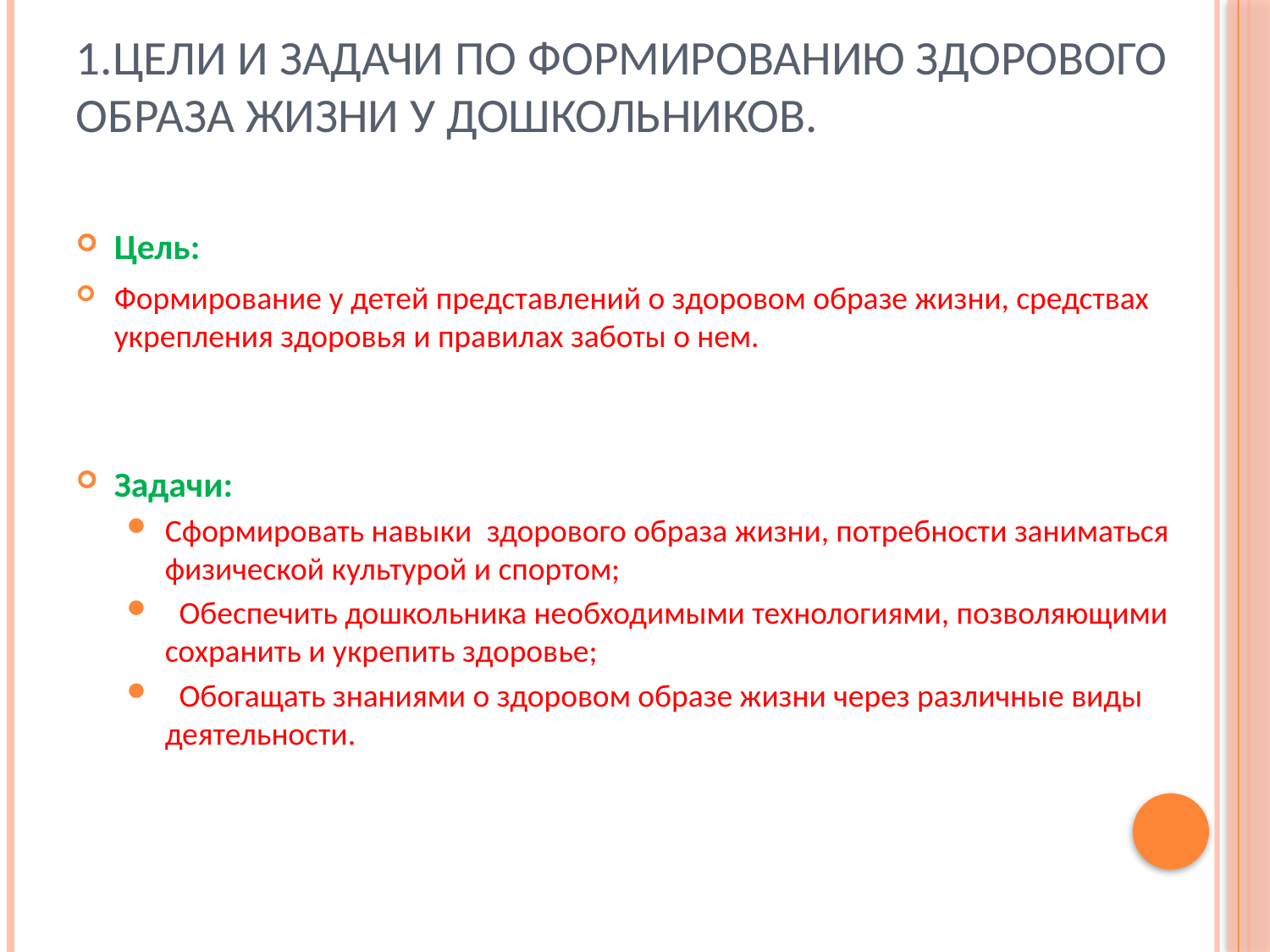

# 1.Цели и задачи по формированию здорового образа жизни у дошкольников.
Цель:
Формирование у детей представлений о здоровом образе жизни, средствах укрепления здоровья и правилах заботы о нем.

Задачи:
Сформировать навыки  здорового образа жизни, потребности заниматься физической культурой и спортом;
  Обеспечить дошкольника необходимыми технологиями, позволяющими сохранить и укрепить здоровье;
  Обогащать знаниями о здоровом образе жизни через различные виды деятельности.